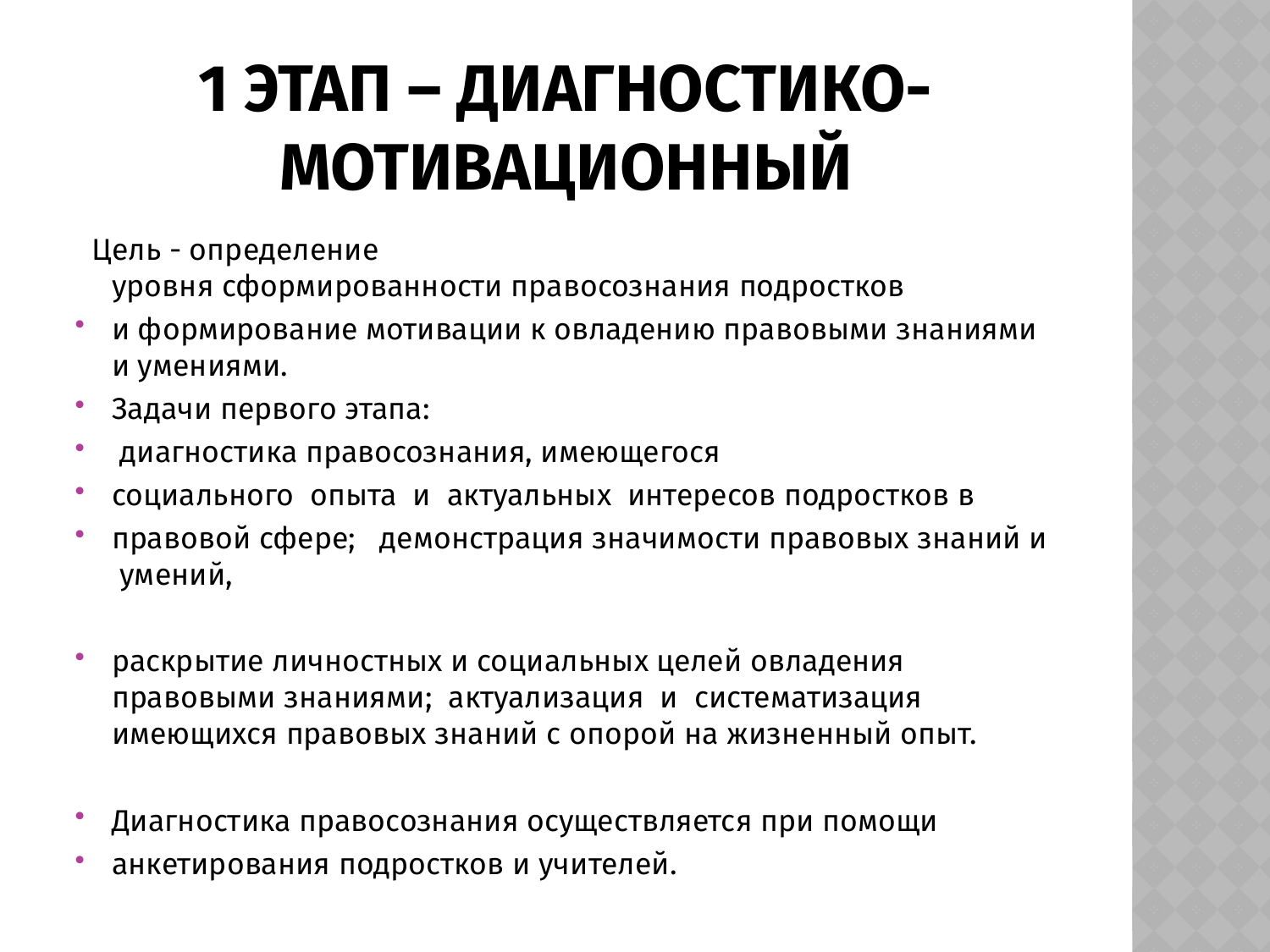

# 1 этап – диагностико-мотивационный
  Цель - определение  уровня сформированности правосознания подростков
и формирование мотивации к овладению правовыми знаниями и умениями.
Задачи первого этапа:
 диагностика правосознания, имеющегося
социального  опыта  и  актуальных  интересов подростков в
правовой сфере;   демонстрация значимости правовых знаний и умений,

раскрытие личностных и социальных целей овладения правовыми знаниями;  актуализация  и  систематизация  имеющихся правовых знаний с опорой на жизненный опыт.

Диагностика правосознания осуществляется при помощи
анкетирования подростков и учителей.